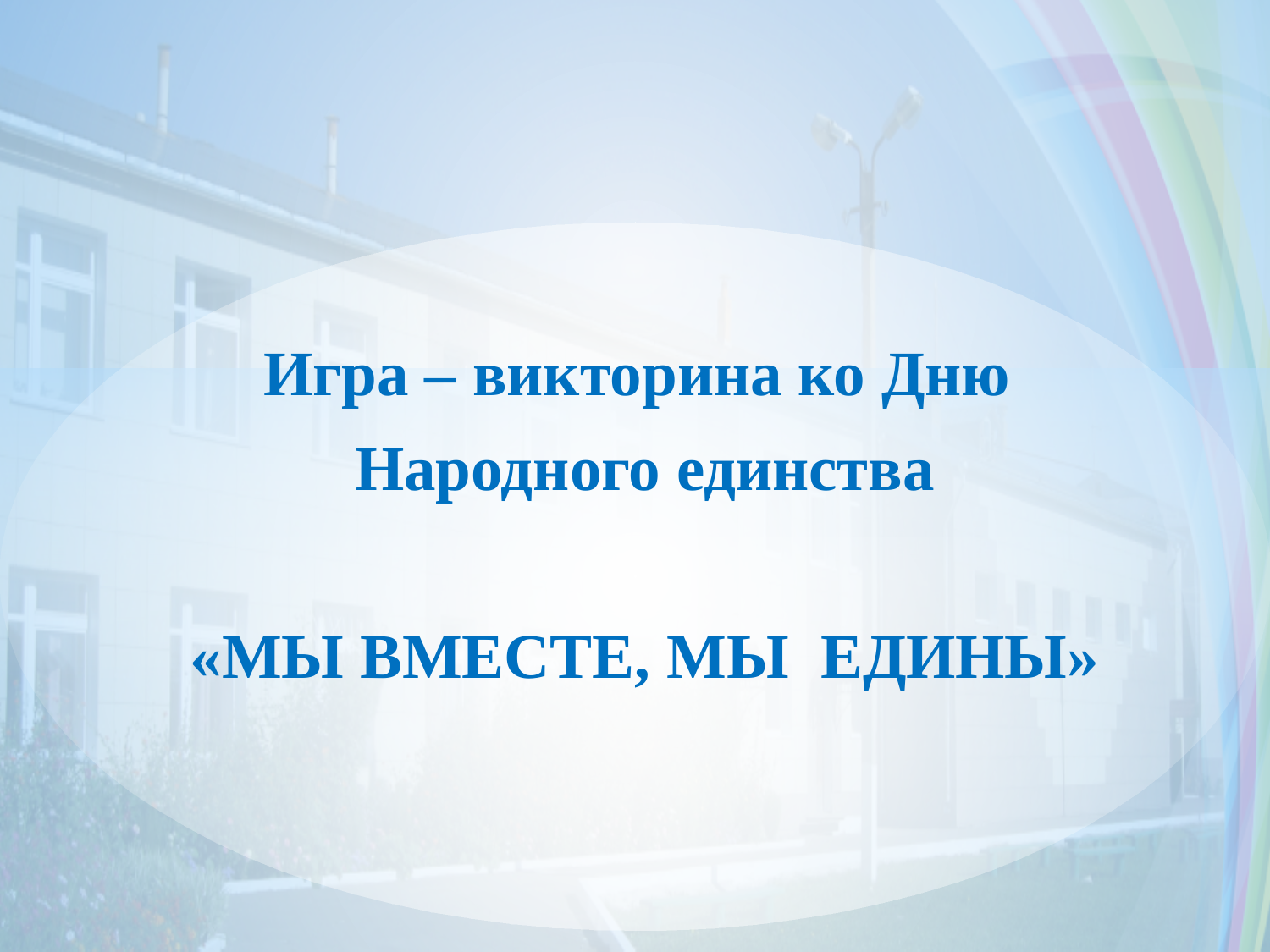

#
Игра – викторина ко Дню
Народного единства

«МЫ ВМЕСТЕ, МЫ  ЕДИНЫ»